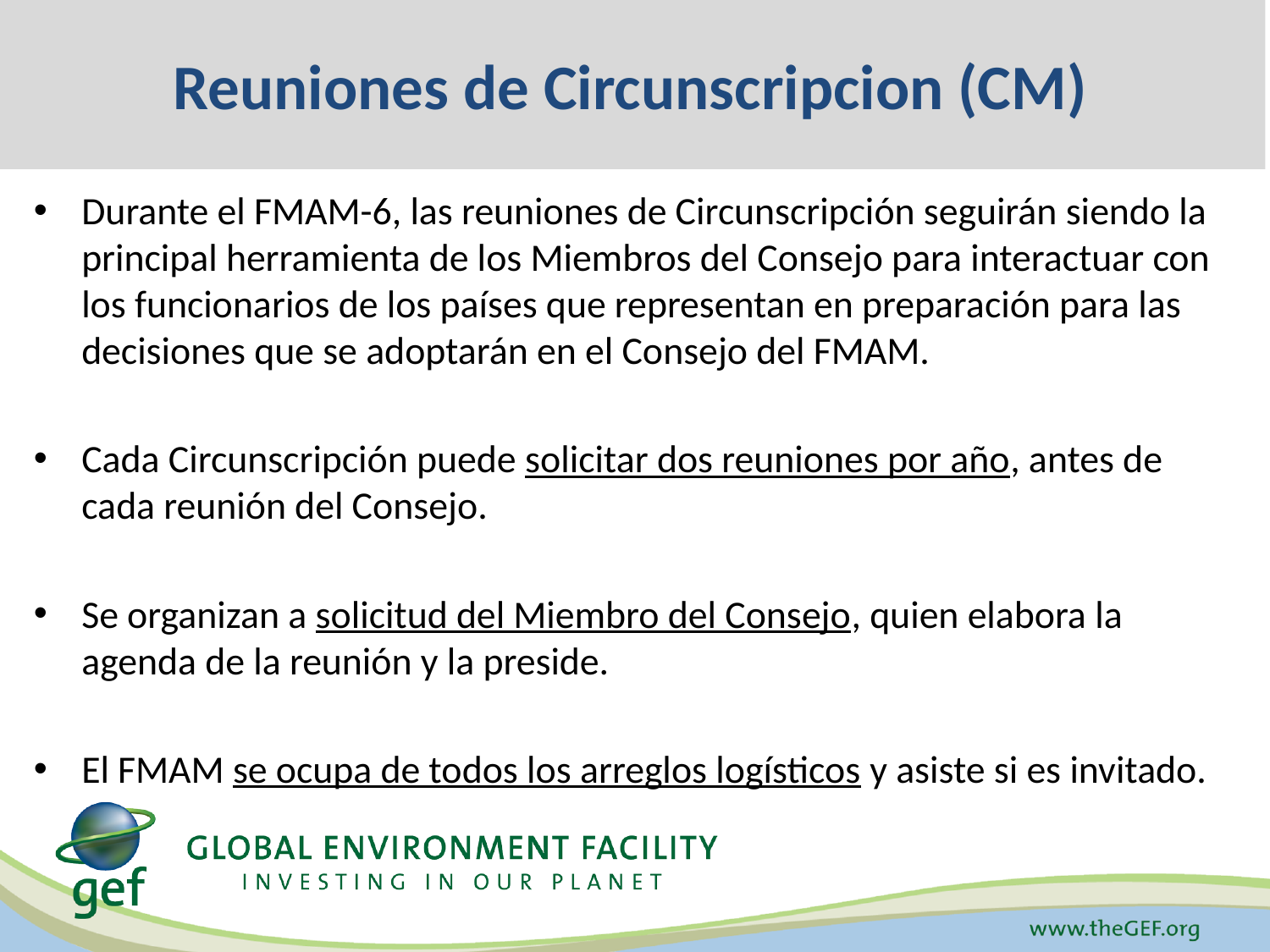

# Reuniones de Circunscripcion (CM)
Durante el FMAM-6, las reuniones de Circunscripción seguirán siendo la principal herramienta de los Miembros del Consejo para interactuar con los funcionarios de los países que representan en preparación para las decisiones que se adoptarán en el Consejo del FMAM.

Cada Circunscripción puede solicitar dos reuniones por año, antes de cada reunión del Consejo.

Se organizan a solicitud del Miembro del Consejo, quien elabora la agenda de la reunión y la preside.

El FMAM se ocupa de todos los arreglos logísticos y asiste si es invitado.